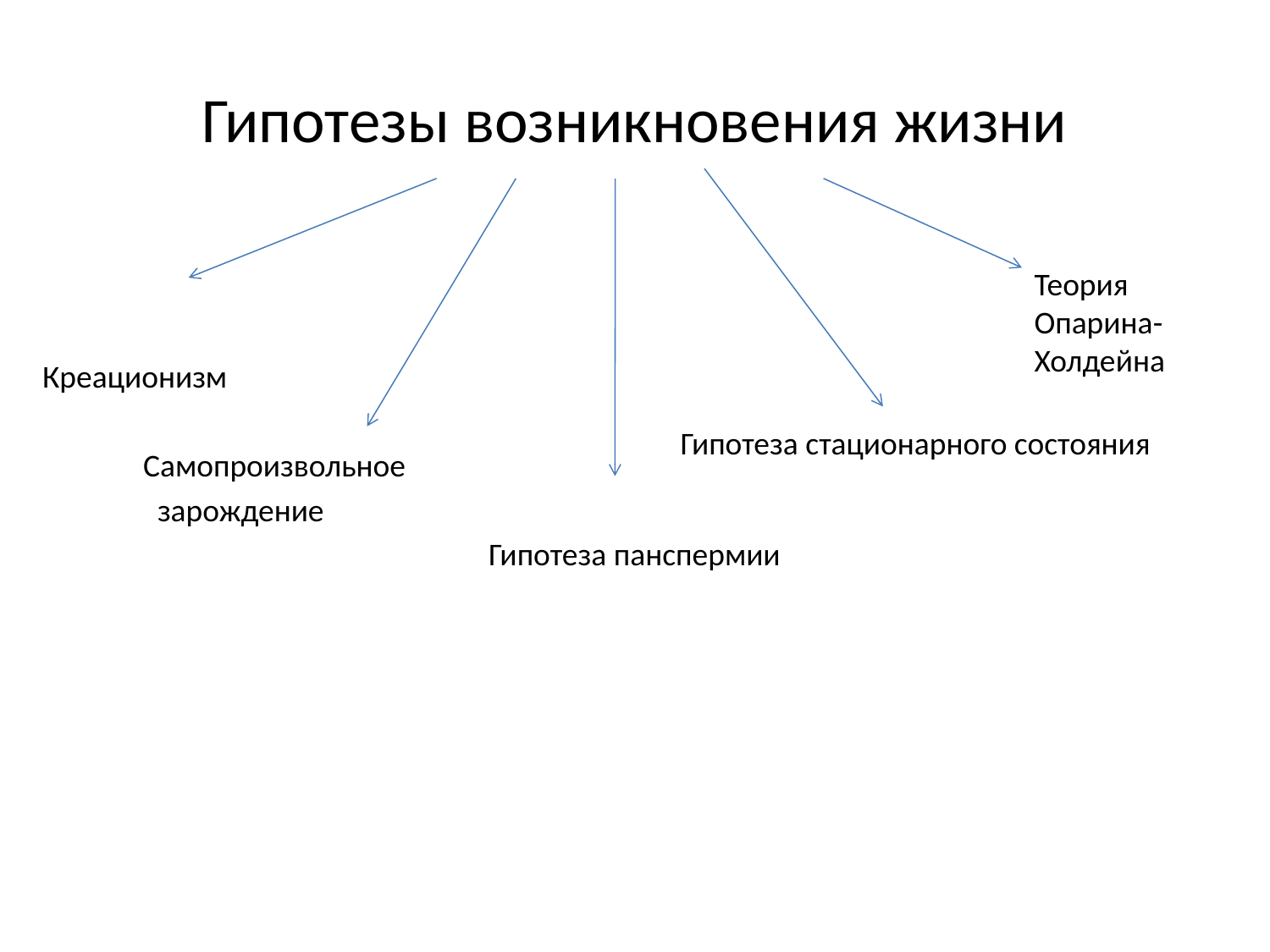

# Гипотезы возникновения жизни
Теория Опарина-Холдейна

Креационизм

              Самопроизвольное
                зарождение
                                                              Гипотеза панспермии
Гипотеза стационарного состояния